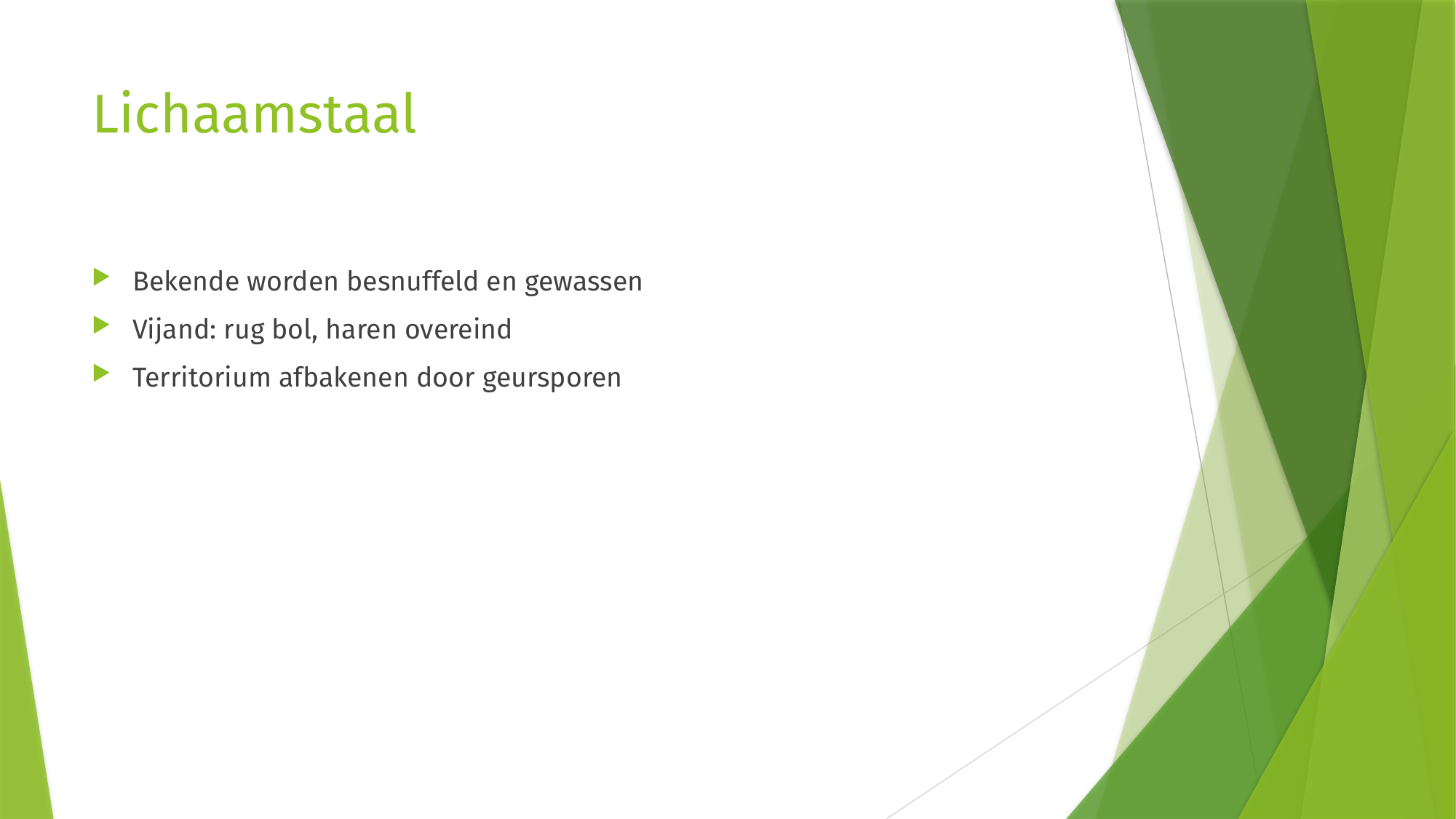

# Lichaamstaal
Bekende worden besnuffeld en gewassen
Vijand: rug bol, haren overeind
Territorium afbakenen door geursporen